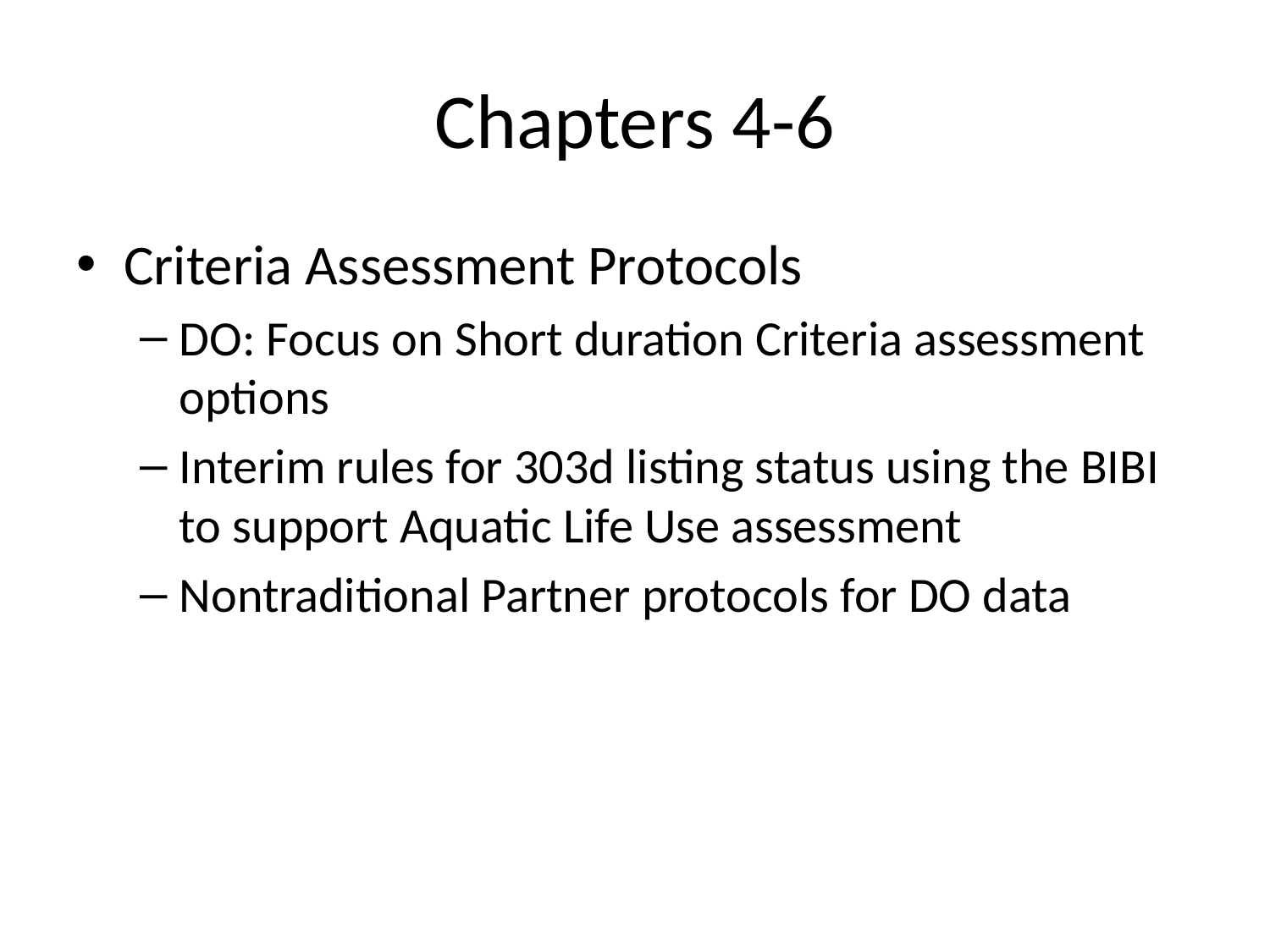

# Chapters 4-6
Criteria Assessment Protocols
DO: Focus on Short duration Criteria assessment options
Interim rules for 303d listing status using the BIBI to support Aquatic Life Use assessment
Nontraditional Partner protocols for DO data